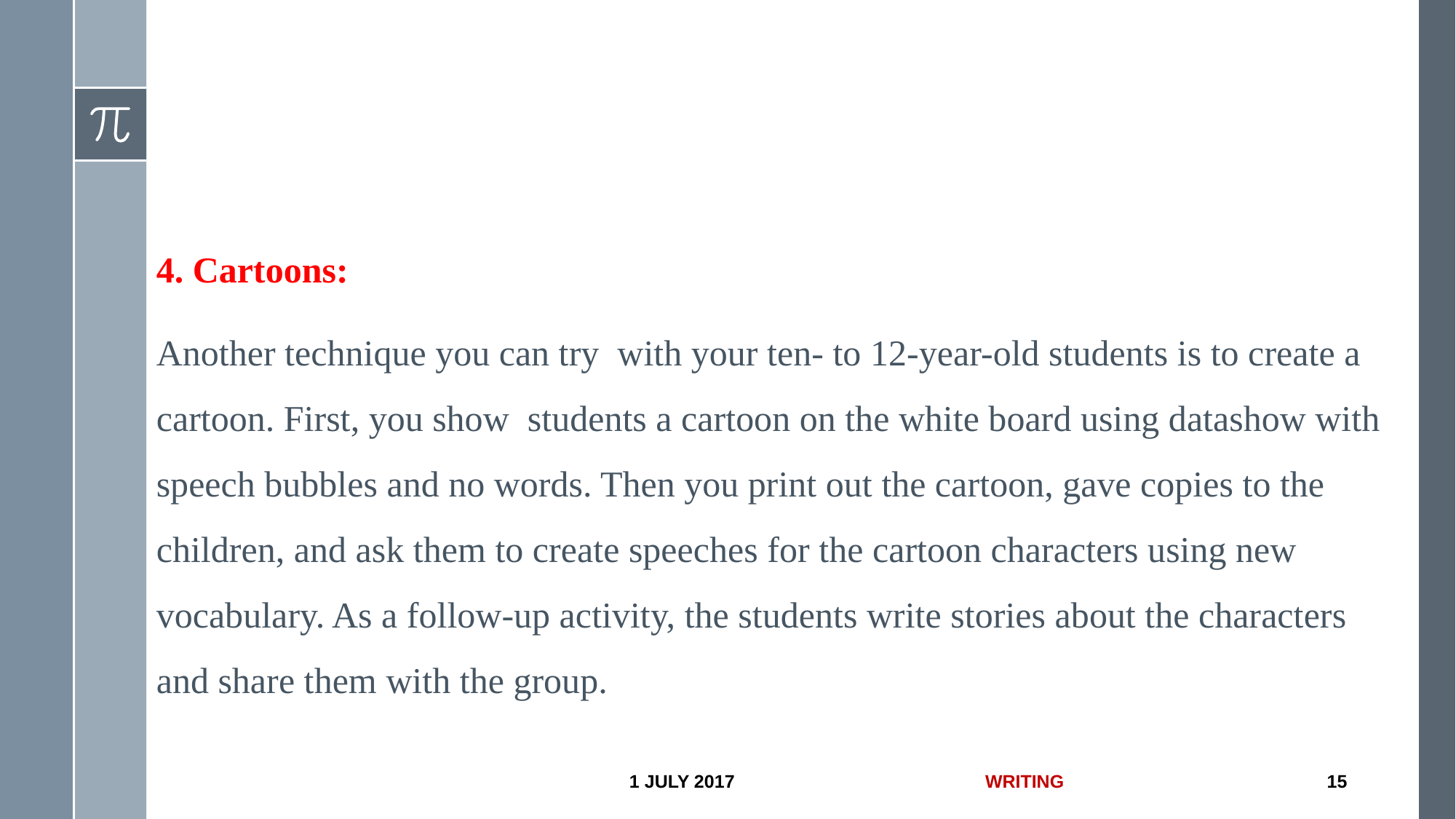

4. Cartoons:
Another technique you can try  with your ten- to 12-year-old students is to create a cartoon. First, you show  students a cartoon on the white board using datashow with speech bubbles and no words. Then you print out the cartoon, gave copies to the children, and ask them to create speeches for the cartoon characters using new vocabulary. As a follow-up activity, the students write stories about the characters and share them with the group.
1 July 2017
Writing
15